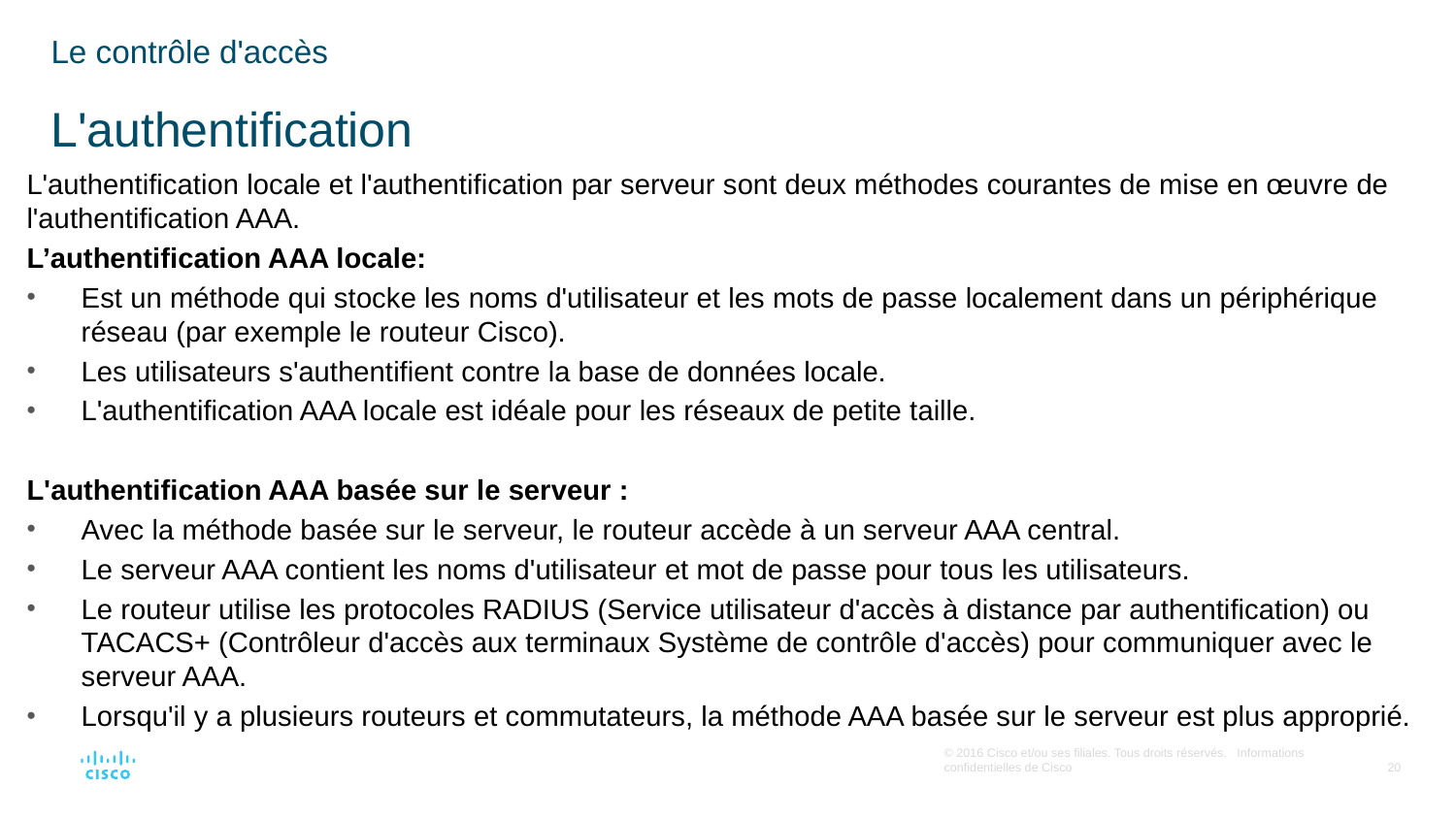

# Le contrôle d'accès L'authentification
L'authentification locale et l'authentification par serveur sont deux méthodes courantes de mise en œuvre de l'authentification AAA.
L’authentification AAA locale:
Est un méthode qui stocke les noms d'utilisateur et les mots de passe localement dans un périphérique réseau (par exemple le routeur Cisco).
Les utilisateurs s'authentifient contre la base de données locale.
L'authentification AAA locale est idéale pour les réseaux de petite taille.

L'authentification AAA basée sur le serveur :
Avec la méthode basée sur le serveur, le routeur accède à un serveur AAA central.
Le serveur AAA contient les noms d'utilisateur et mot de passe pour tous les utilisateurs.
Le routeur utilise les protocoles RADIUS (Service utilisateur d'accès à distance par authentification) ou TACACS+ (Contrôleur d'accès aux terminaux Système de contrôle d'accès) pour communiquer avec le serveur AAA.
Lorsqu'il y a plusieurs routeurs et commutateurs, la méthode AAA basée sur le serveur est plus approprié.